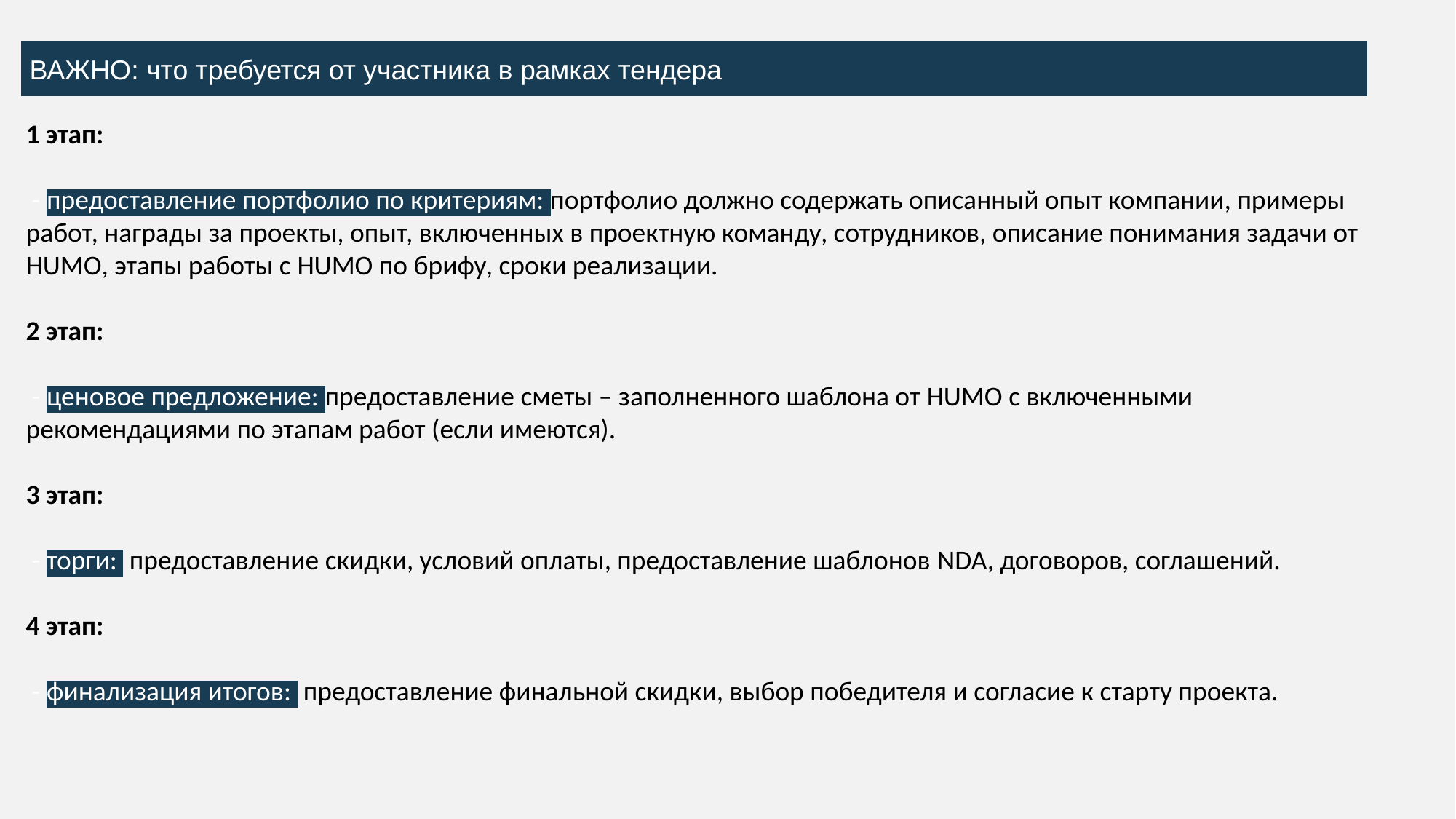

ВАЖНО: что требуется от участника в рамках тендера
1 этап:

 - предоставление портфолио по критериям: портфолио должно содержать описанный опыт компании, примеры работ, награды за проекты, опыт, включенных в проектную команду, сотрудников, описание понимания задачи от HUMO, этапы работы с HUMO по брифу, сроки реализации.

2 этап:

 - ценовое предложение: предоставление сметы – заполненного шаблона от HUMO с включенными рекомендациями по этапам работ (если имеются).

3 этап:

 - торги:  предоставление скидки, условий оплаты, предоставление шаблонов NDA, договоров, соглашений.

4 этап:

 - финализация итогов:  предоставление финальной скидки, выбор победителя и согласие к старту проекта.